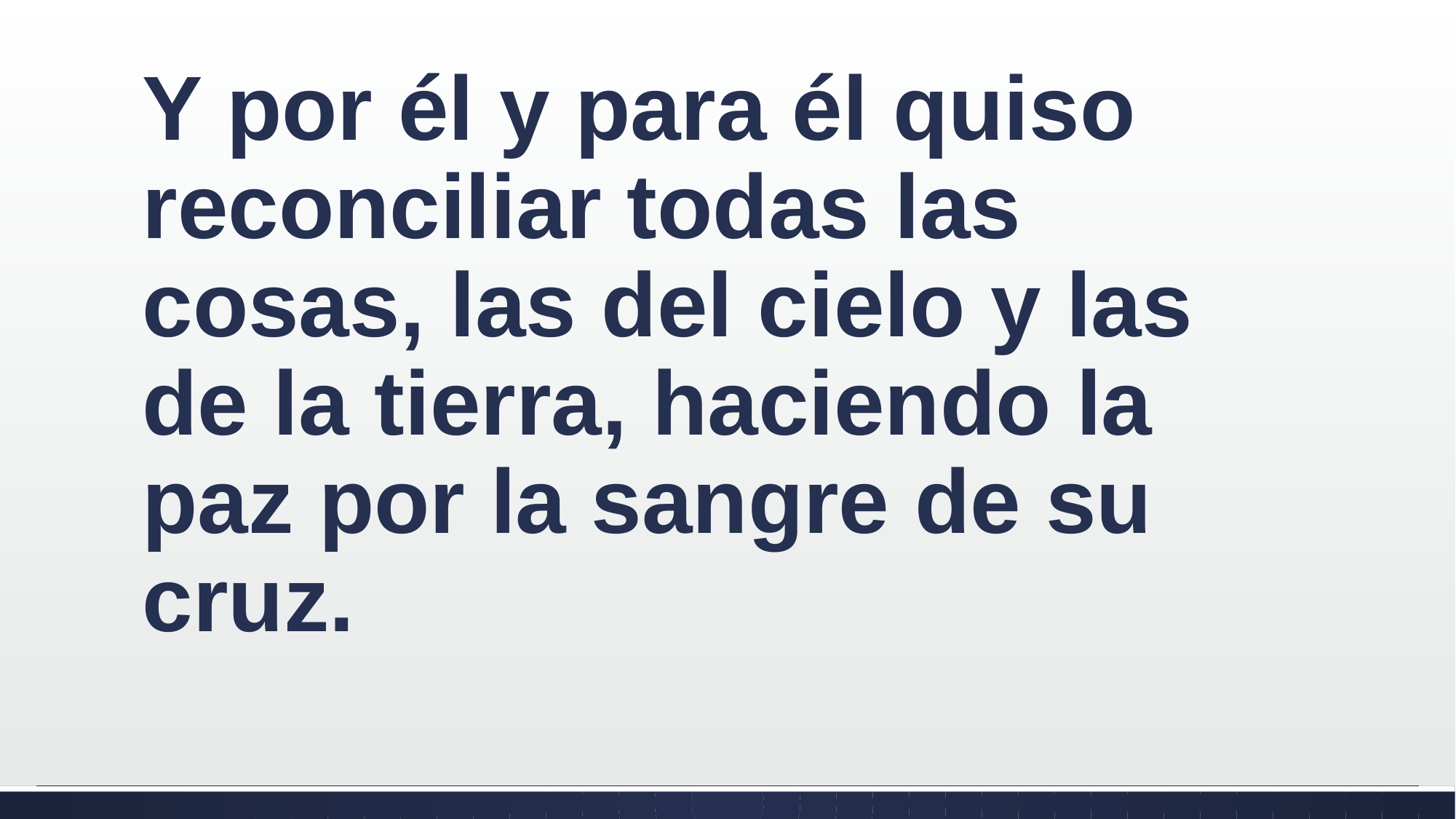

Y por él y para él quiso reconciliar todas las cosas, las del cielo y las de la tierra, haciendo la paz por la sangre de su cruz.
#